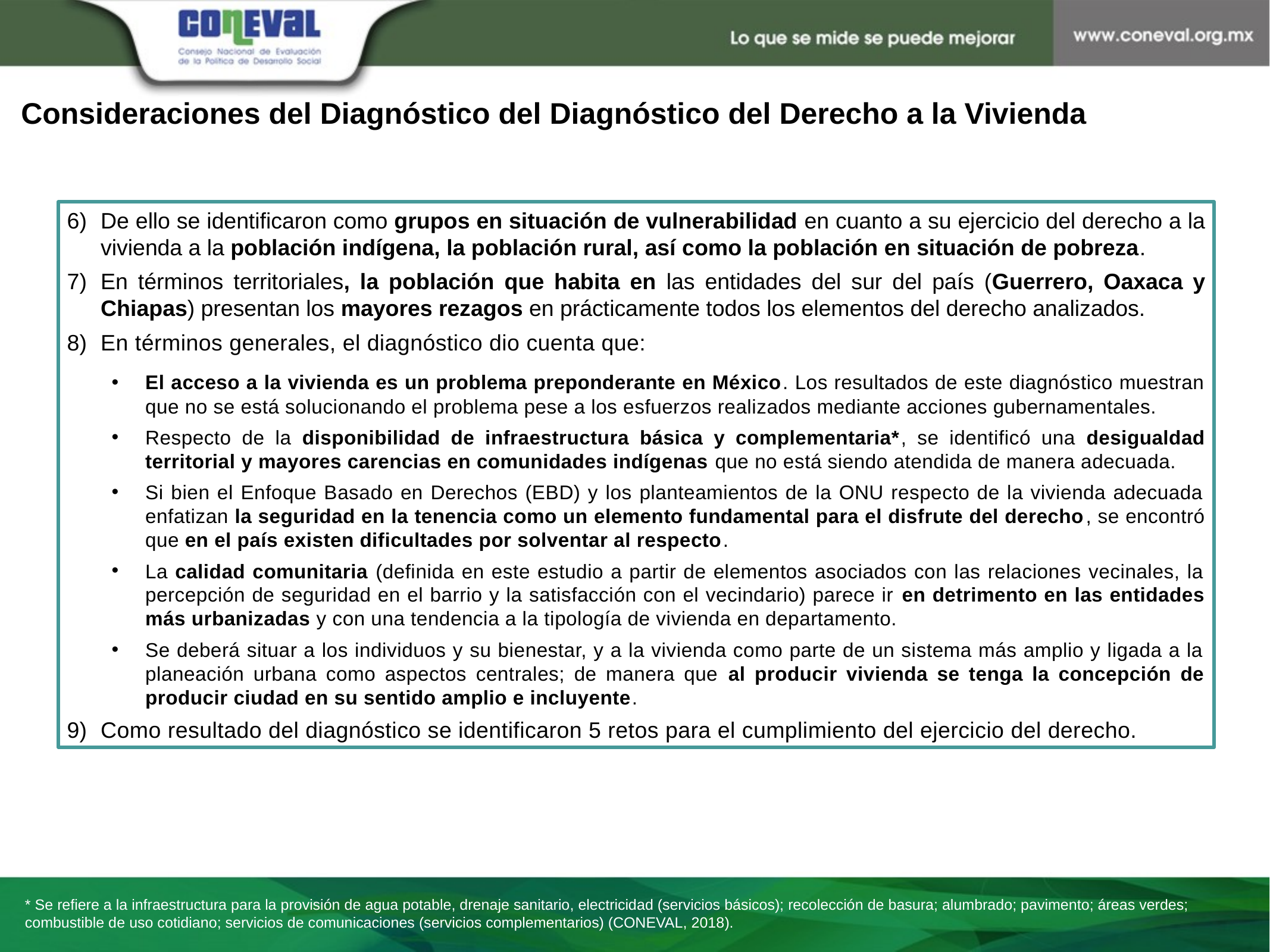

Consideraciones del Diagnóstico del Diagnóstico del Derecho a la Vivienda
De ello se identificaron como grupos en situación de vulnerabilidad en cuanto a su ejercicio del derecho a la vivienda a la población indígena, la población rural, así como la población en situación de pobreza.
En términos territoriales, la población que habita en las entidades del sur del país (Guerrero, Oaxaca y Chiapas) presentan los mayores rezagos en prácticamente todos los elementos del derecho analizados.
En términos generales, el diagnóstico dio cuenta que:
El acceso a la vivienda es un problema preponderante en México. Los resultados de este diagnóstico muestran que no se está solucionando el problema pese a los esfuerzos realizados mediante acciones gubernamentales.
Respecto de la disponibilidad de infraestructura básica y complementaria*, se identificó una desigualdad territorial y mayores carencias en comunidades indígenas que no está siendo atendida de manera adecuada.
Si bien el Enfoque Basado en Derechos (EBD) y los planteamientos de la ONU respecto de la vivienda adecuada enfatizan la seguridad en la tenencia como un elemento fundamental para el disfrute del derecho, se encontró que en el país existen dificultades por solventar al respecto.
La calidad comunitaria (definida en este estudio a partir de elementos asociados con las relaciones vecinales, la percepción de seguridad en el barrio y la satisfacción con el vecindario) parece ir en detrimento en las entidades más urbanizadas y con una tendencia a la tipología de vivienda en departamento.
Se deberá situar a los individuos y su bienestar, y a la vivienda como parte de un sistema más amplio y ligada a la planeación urbana como aspectos centrales; de manera que al producir vivienda se tenga la concepción de producir ciudad en su sentido amplio e incluyente.
Como resultado del diagnóstico se identificaron 5 retos para el cumplimiento del ejercicio del derecho.
* Se refiere a la infraestructura para la provisión de agua potable, drenaje sanitario, electricidad (servicios básicos); recolección de basura; alumbrado; pavimento; áreas verdes; combustible de uso cotidiano; servicios de comunicaciones (servicios complementarios) (CONEVAL, 2018).